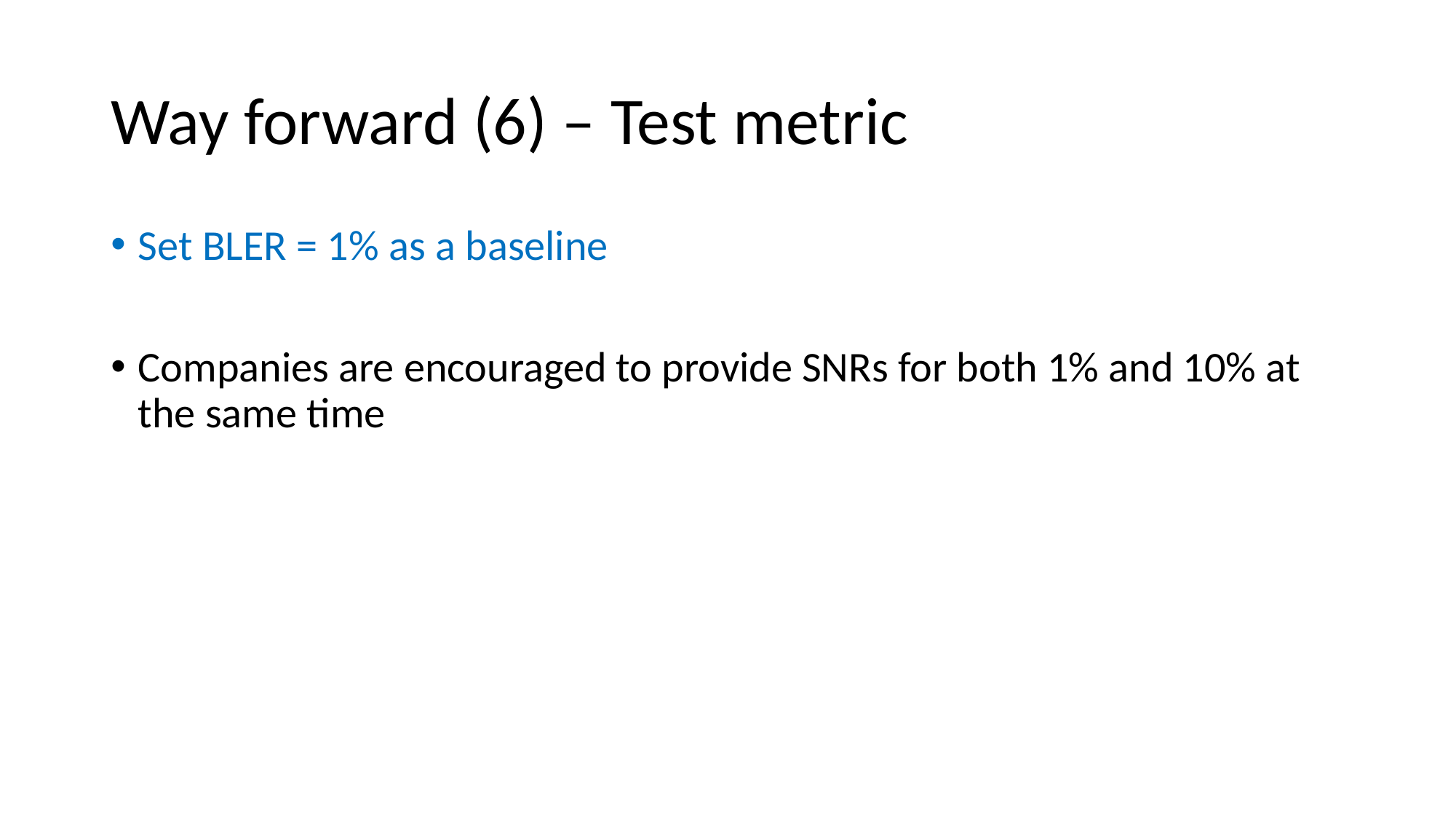

# Way forward (6) – Test metric
Set BLER = 1% as a baseline

Companies are encouraged to provide SNRs for both 1% and 10% at the same time